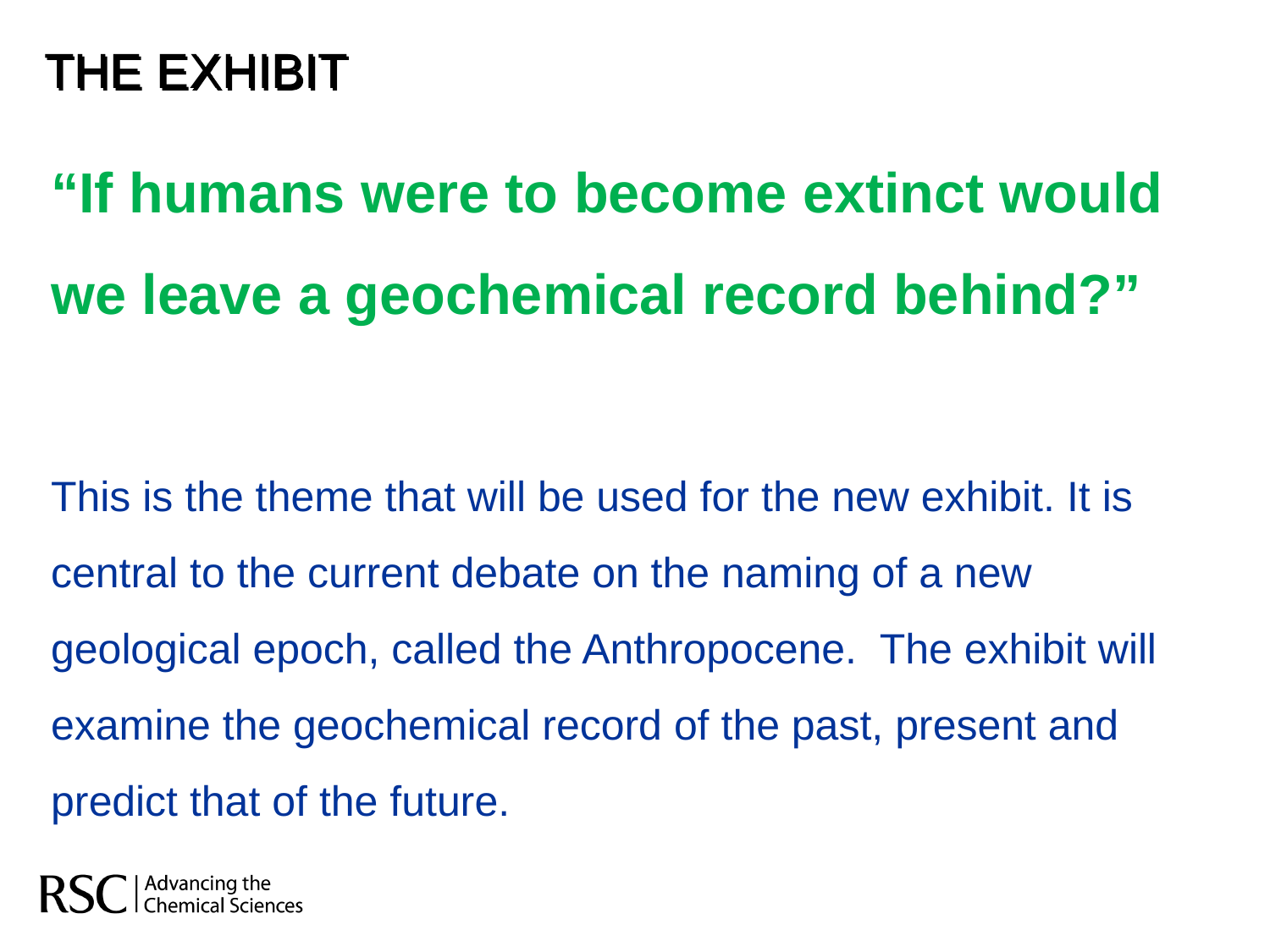

THE EXHIBIT
“If humans were to become extinct would we leave a geochemical record behind?”

This is the theme that will be used for the new exhibit. It is central to the current debate on the naming of a new geological epoch, called the Anthropocene.  The exhibit will examine the geochemical record of the past, present and predict that of the future.